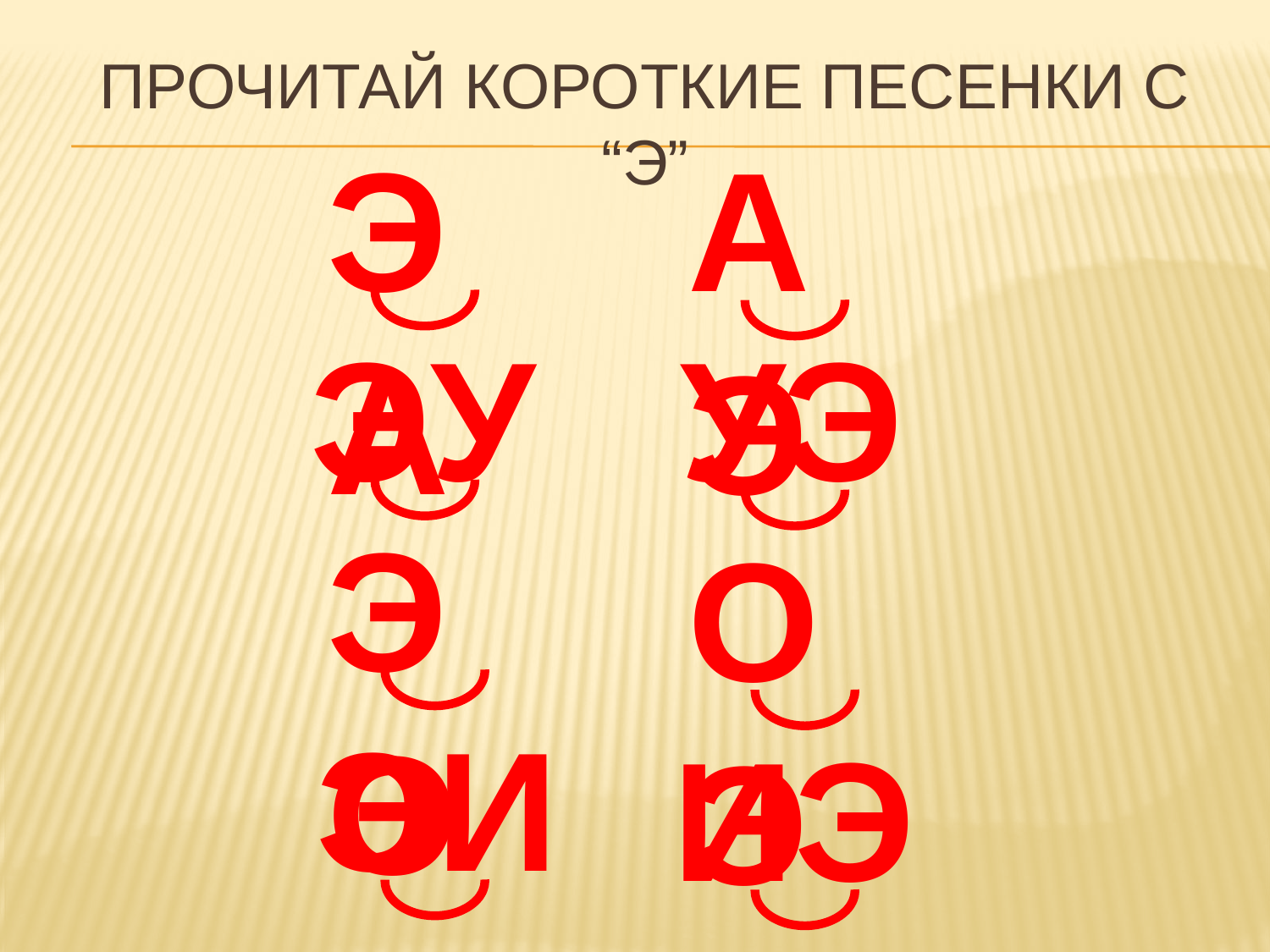

# Прочитай короткие песенки с “э”
ЭА
АЭ

ЭУ
УЭ

ЭО
ОЭ

ЭИ
ИЭ